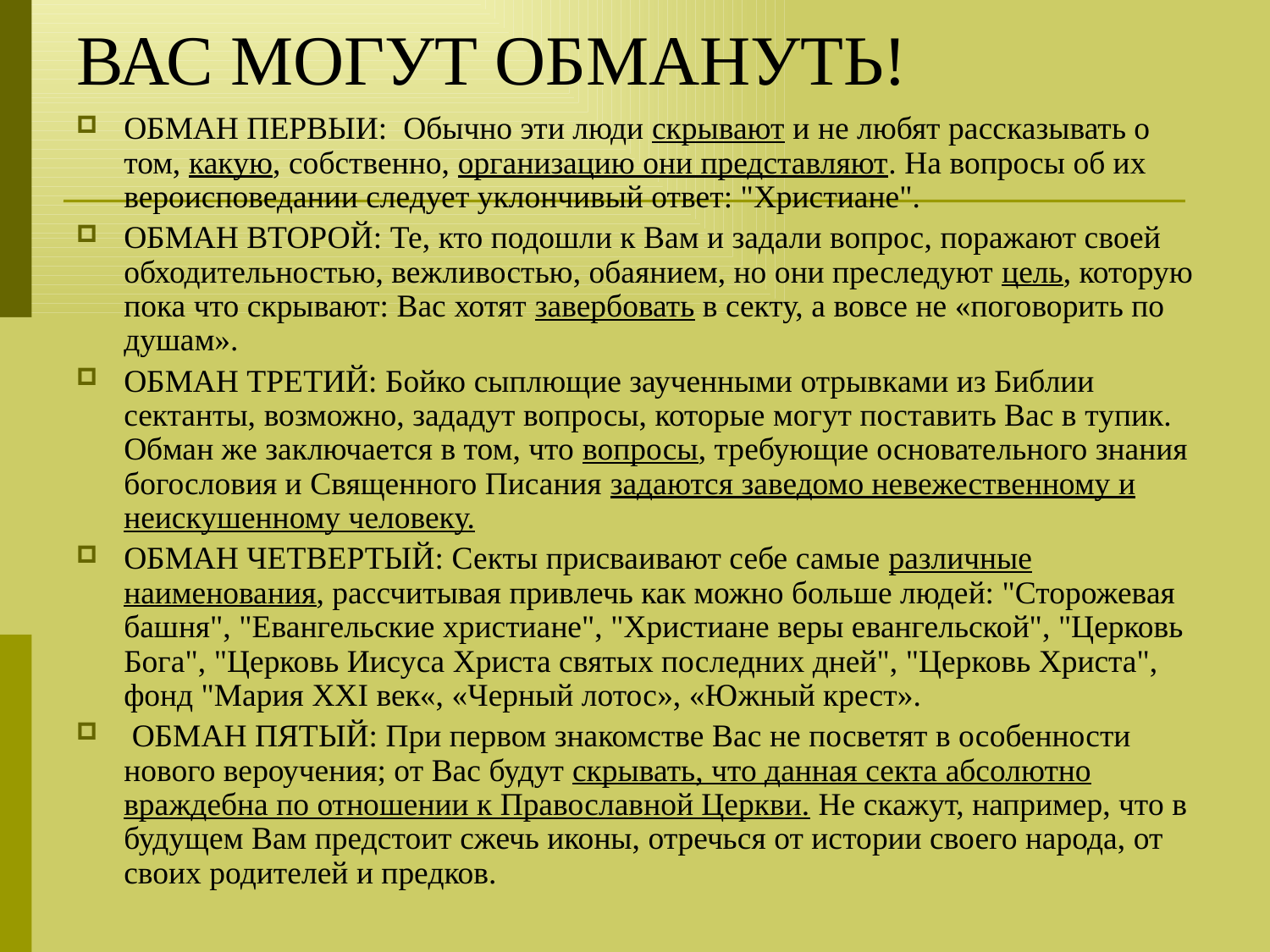

# ВАС МОГУТ ОБМАНУТЬ!
ОБМАН ПЕРВЫИ:  Обычно эти люди скрывают и не любят рассказывать о том, какую, собственно, организацию они представляют. На вопросы об их вероисповедании следует уклончивый ответ: "Христиане".
ОБМАН ВТОРОЙ: Те, кто подошли к Вам и задали вопрос, поражают своей обходительностью, вежливостью, обаянием, но они преследуют цель, которую пока что скрывают: Вас хотят завербовать в секту, а вовсе не «поговорить по душам».
ОБМАН ТРЕТИЙ: Бойко сыплющие заученными отрывками из Библии сектанты, возможно, зададут вопросы, которые могут поставить Вас в тупик. Обман же заключается в том, что вопросы, требующие основательного знания богословия и Священного Писания задаются заведомо невежественному и неискушенному человеку.
ОБМАН ЧЕТВЕРТЫЙ: Секты присваивают себе самые различные наименования, рассчитывая привлечь как можно больше людей: "Сторожевая башня", "Евангельские христиане", "Христиане веры евангельской", "Церковь Бога", "Церковь Иисуса Христа святых последних дней", "Церковь Христа", фонд "Мария XXI век«, «Черный лотос», «Южный крест».
 ОБМАН ПЯТЫЙ: При первом знакомстве Вас не посветят в особенности нового вероучения; от Вас будут скрывать, что данная секта абсолютно враждебна по отношении к Православной Церкви. Не скажут, например, что в будущем Вам предстоит сжечь иконы, отречься от истории своего народа, от своих родителей и предков.